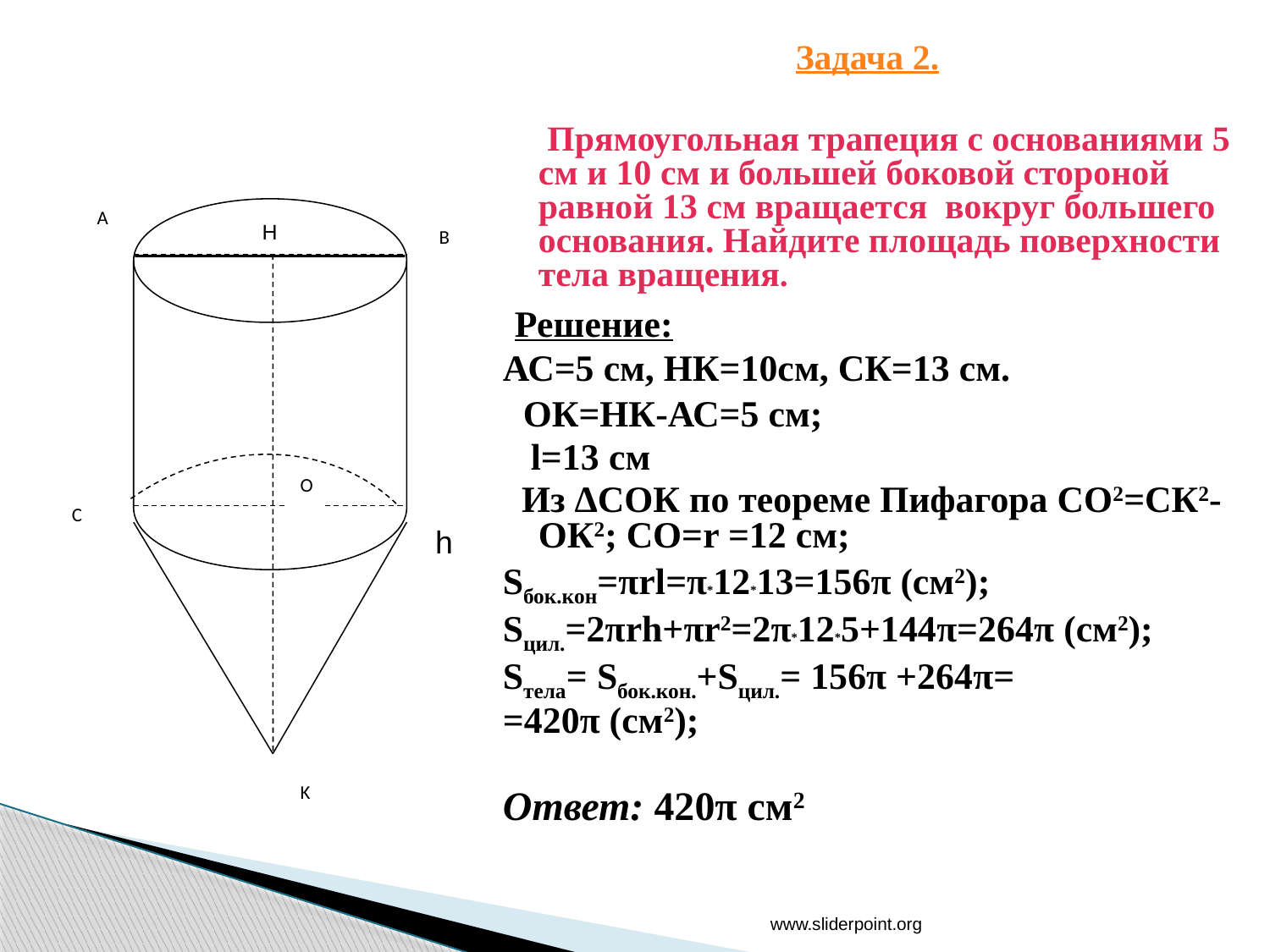

Задача 2.

     Прямоугольная трапеция с основаниями 5 см и 10 см и большей боковой стороной равной 13 см вращается  вокруг большего основания. Найдите площадь поверхности тела вращения.
 Решение:
АС=5 см, НК=10см, СК=13 см.
  ОК=НК-АС=5 см;
   l=13 см
  Из ΔСОК по теореме Пифагора СО2=СК2-ОК2; СО=r =12 см;
Sбок.кон=πrl=π*12*13=156π (см2);
Sцил.=2πrh+πr2=2π*12*5+144π=264π (см2);
Sтела= Sбок.кон.+Sцил.= 156π +264π=
=420π (см2);

Ответ: 420π см2

А

H
B

O
C
h
K
www.sliderpoint.org